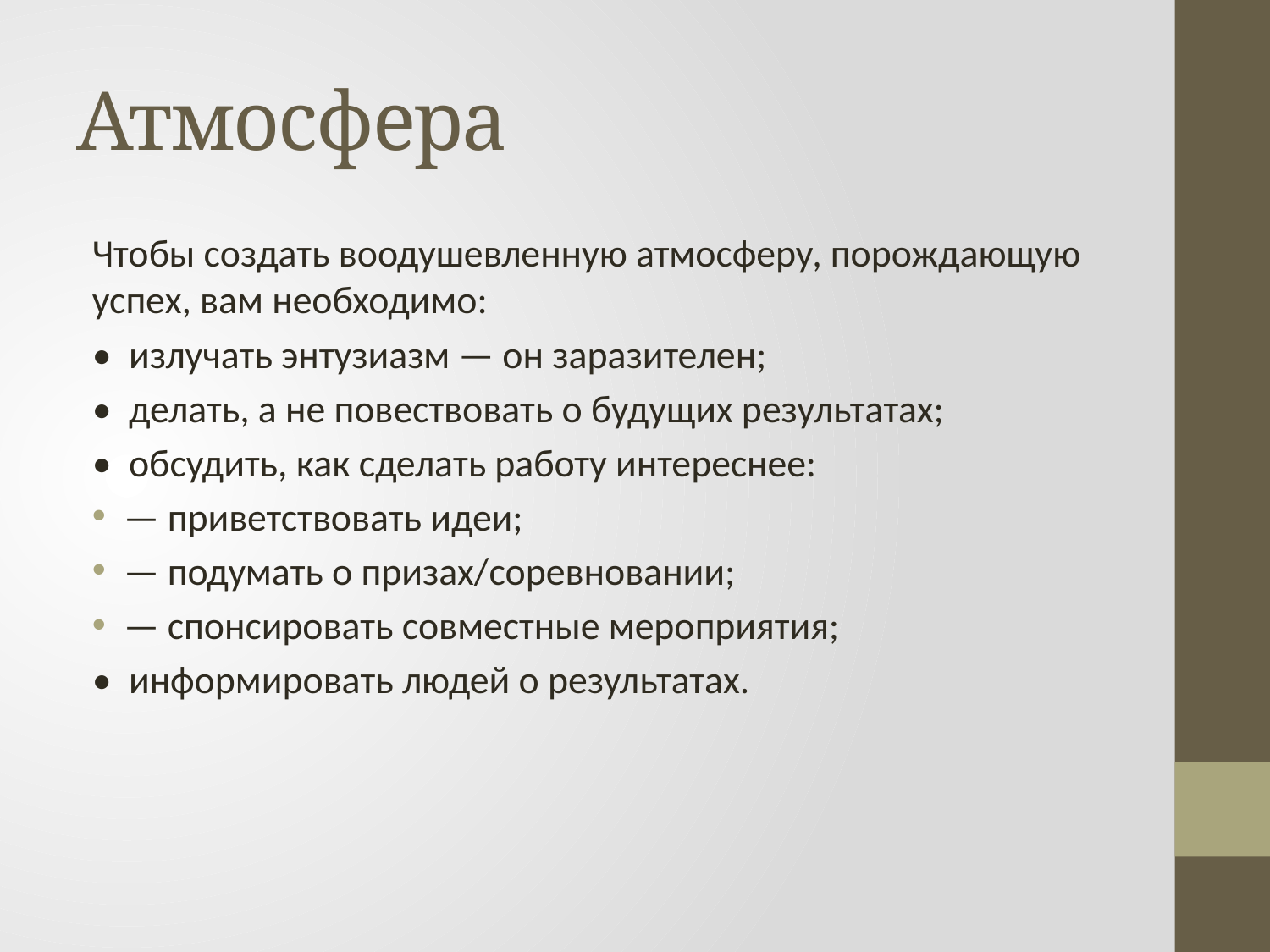

# Атмосфера
Чтобы создать воодушевленную атмосферу, порождающую успех, вам необходимо:
•  излучать энтузиазм — он заразителен;
•  делать, а не повествовать о будущих результатах;
•  обсудить, как сделать работу интереснее:
— приветствовать идеи;
— подумать о призах/соревновании;
— спонсировать совместные мероприятия;
•  информировать людей о результатах.